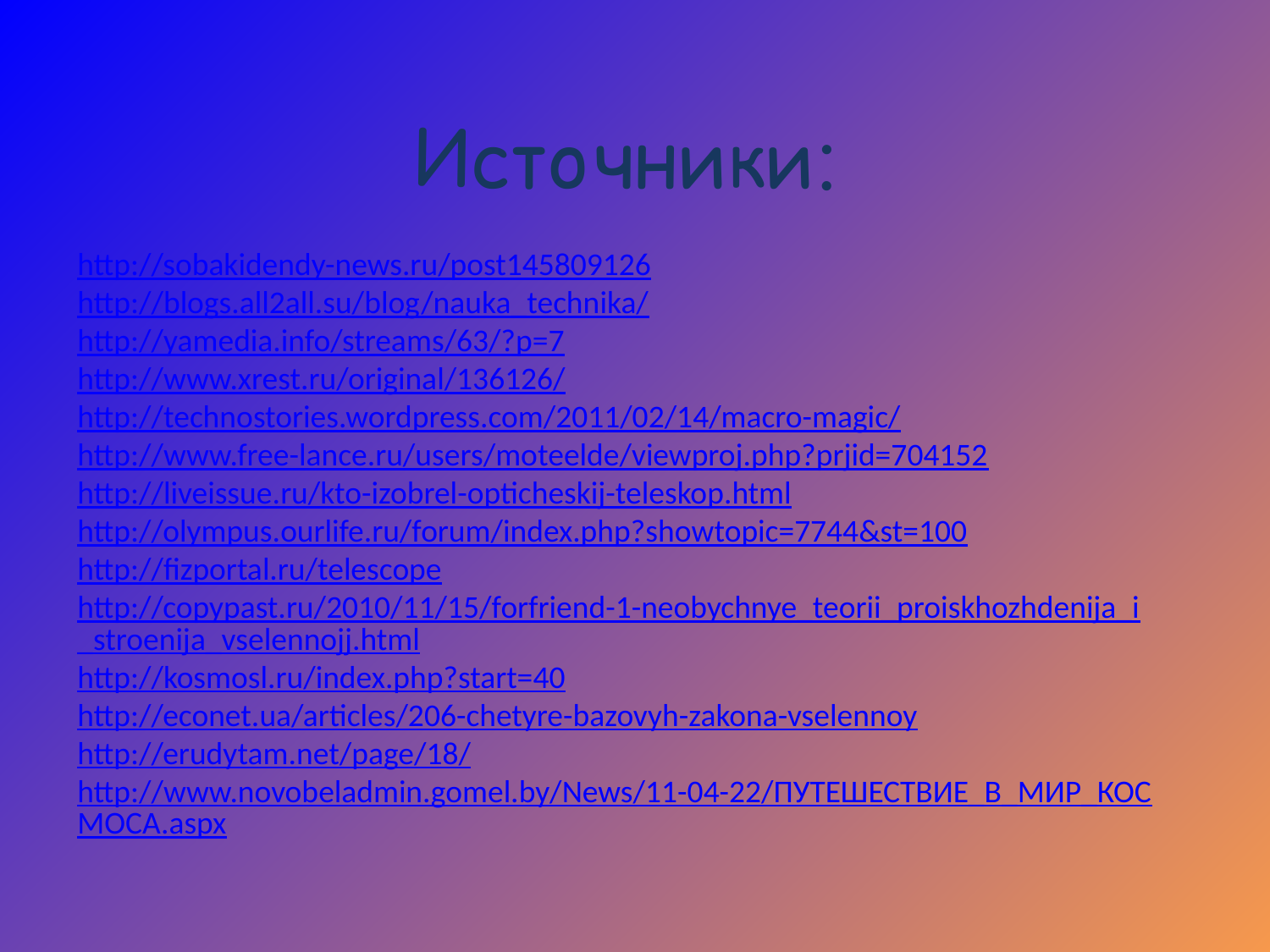

# Источники:

http://sobakidendy-news.ru/post145809126
http://blogs.all2all.su/blog/nauka_technika/
http://yamedia.info/streams/63/?p=7
http://www.xrest.ru/original/136126/
http://technostories.wordpress.com/2011/02/14/macro-magic/
http://www.free-lance.ru/users/moteelde/viewproj.php?prjid=704152
http://liveissue.ru/kto-izobrel-opticheskij-teleskop.html
http://olympus.ourlife.ru/forum/index.php?showtopic=7744&st=100
http://fizportal.ru/telescope
http://copypast.ru/2010/11/15/forfriend-1-neobychnye_teorii_proiskhozhdenija_i_stroenija_vselennojj.html
http://kosmosl.ru/index.php?start=40
http://econet.ua/articles/206-chetyre-bazovyh-zakona-vselennoy
http://erudytam.net/page/18/
http://www.novobeladmin.gomel.by/News/11-04-22/ПУТЕШЕСТВИЕ_В_МИР_КОСМОСА.aspx